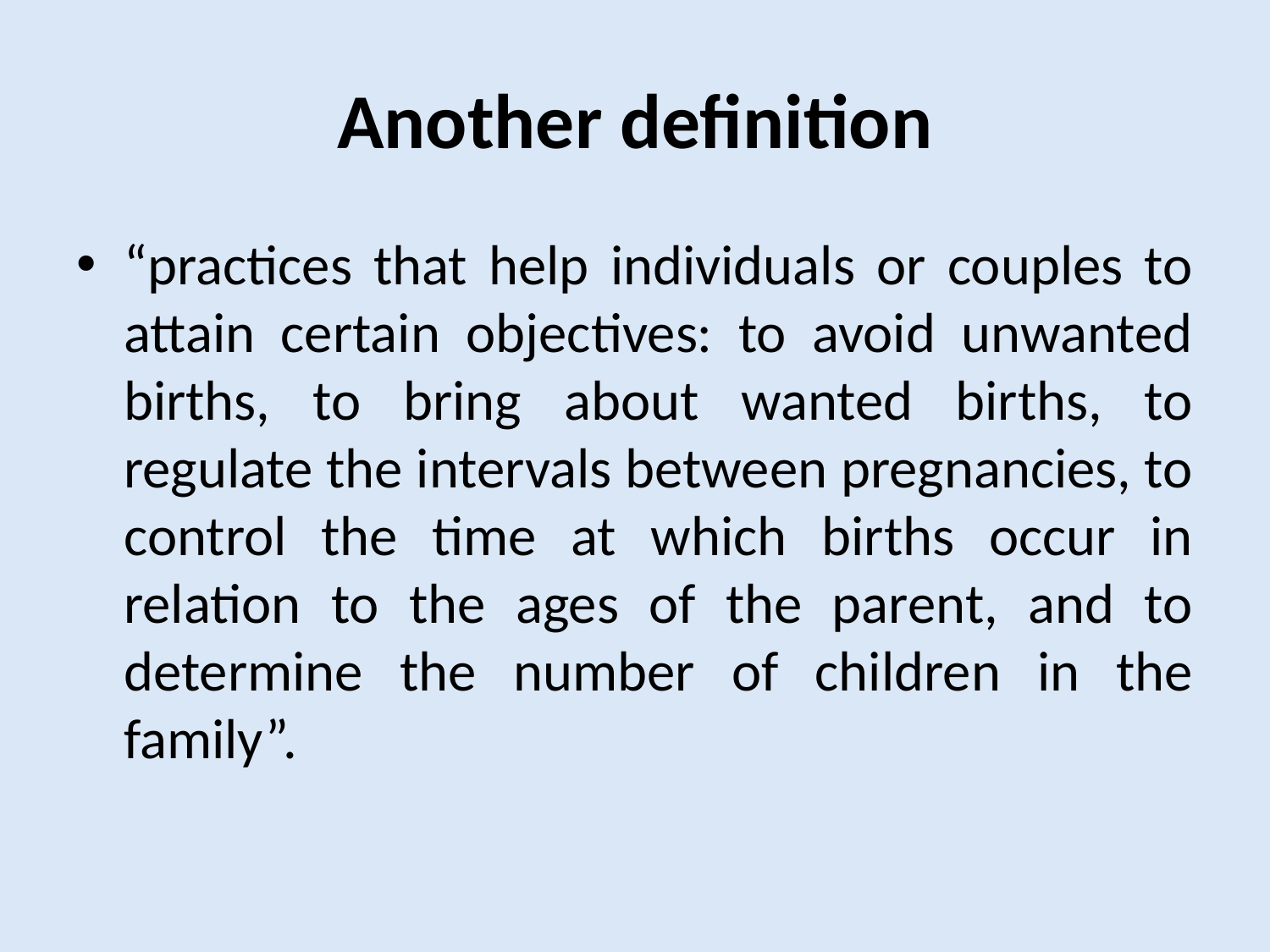

# Another definition
“practices that help individuals or couples to attain certain objectives: to avoid unwanted births, to bring about wanted births, to regulate the intervals between pregnancies, to control the time at which births occur in relation to the ages of the parent, and to determine the number of children in the family”.